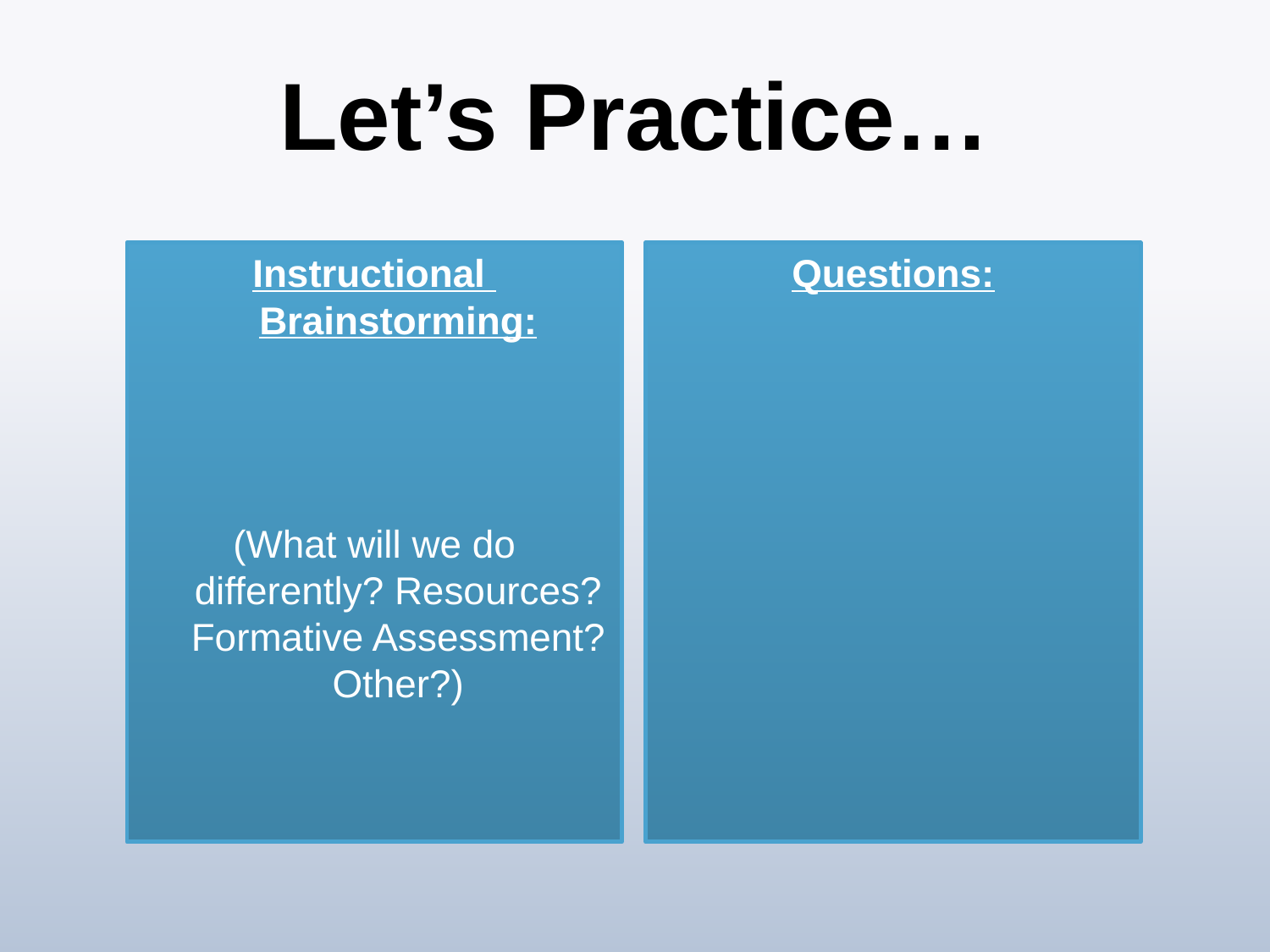

# Let’s Practice…
Instructional  Brainstorming:

(What will we do differently? Resources? Formative Assessment? Other?)
Questions: